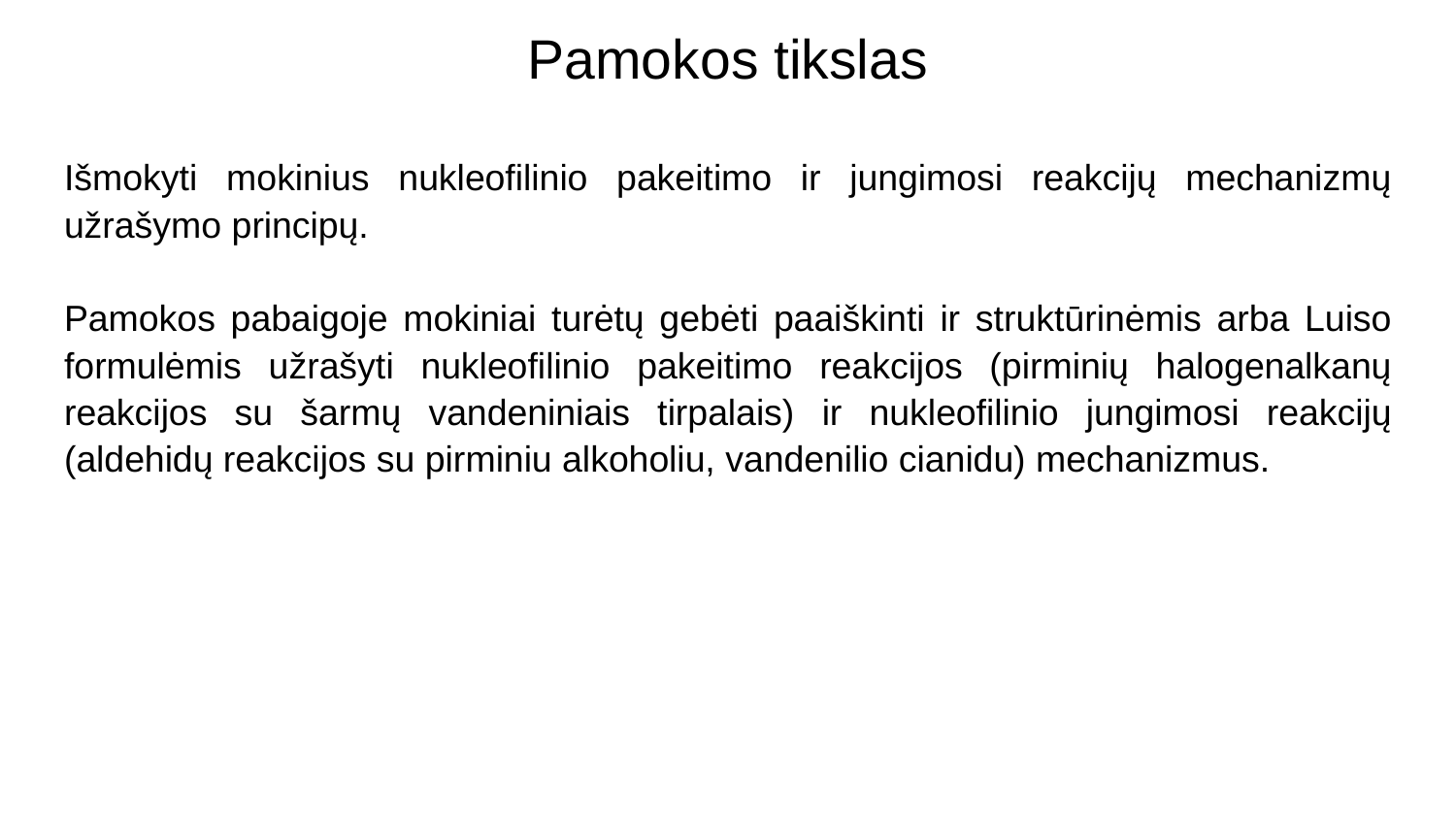

# Pamokos tikslas
Išmokyti mokinius nukleofilinio pakeitimo ir jungimosi reakcijų mechanizmų užrašymo principų.

Pamokos pabaigoje mokiniai turėtų gebėti paaiškinti ir struktūrinėmis arba Luiso formulėmis užrašyti nukleofilinio pakeitimo reakcijos (pirminių halogenalkanų reakcijos su šarmų vandeniniais tirpalais) ir nukleofilinio jungimosi reakcijų (aldehidų reakcijos su pirminiu alkoholiu, vandenilio cianidu) mechanizmus.